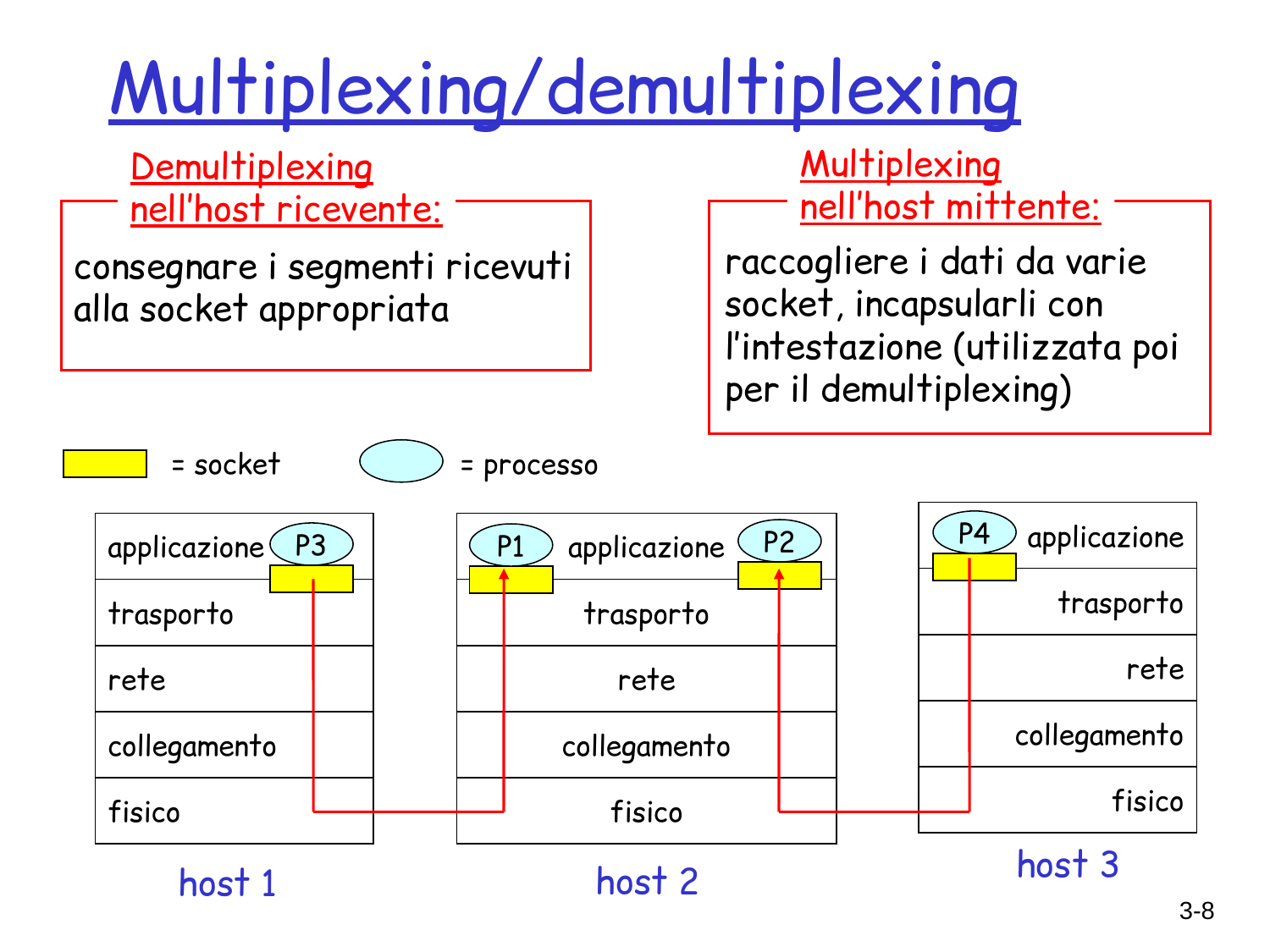

# Multiplexing/demultiplexing
Multiplexing
nell’host mittente:

Demultiplexing
nell’host ricevente:

consegnare i segmenti ricevuti
alla socket appropriata

raccogliere i dati da varie
socket, incapsularli con l’intestazione (utilizzata poi per il demultiplexing)
= socket

= processo

applicazione
trasporto
rete
collegamento
fisico
P4

applicazione
trasporto
rete
collegamento
fisico
applicazione
trasporto
rete
collegamento
fisico
P1

P2

P3

P1

host 3
host 2
host 1
3-8